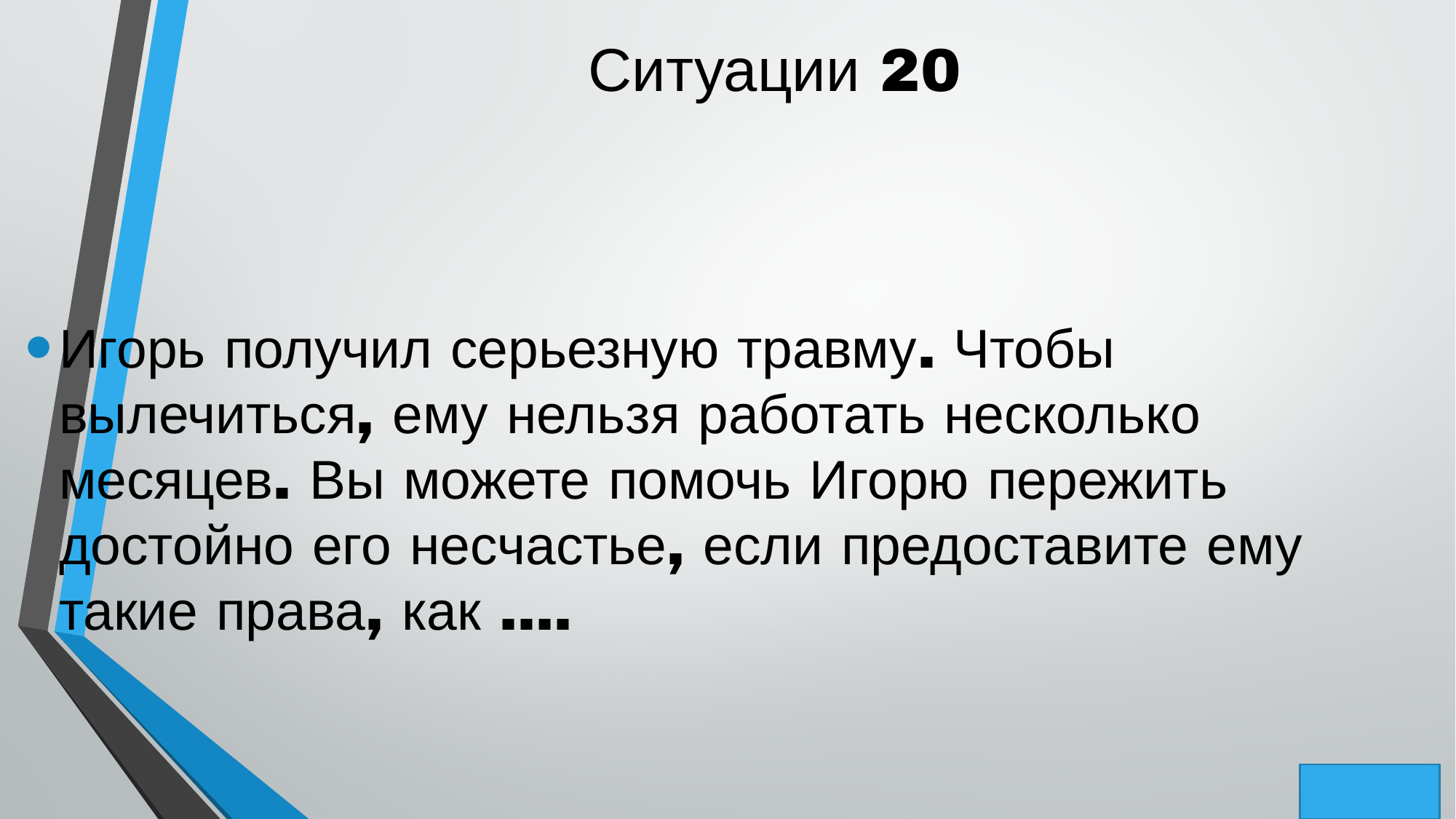

# Ситуации 20
Игорь получил серьезную травму. Чтобы вылечиться, ему нельзя работать несколько месяцев. Вы можете помочь Игорю пережить достойно его несчастье, если предоставите ему такие права, как ….